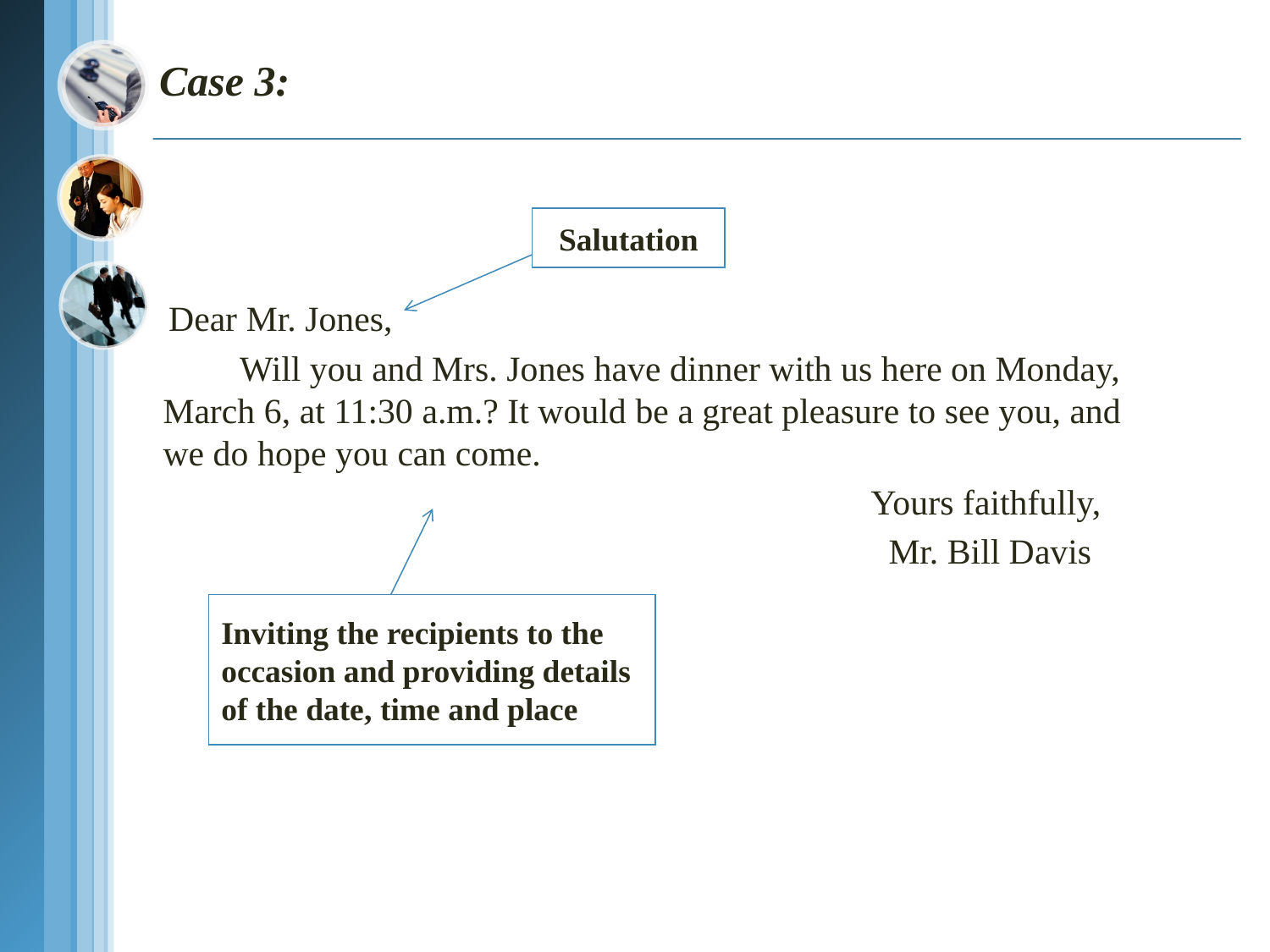

Case 3:
Salutation
      Dear Mr. Jones,
              Will you and Mrs. Jones have dinner with us here on Monday, March 6, at 11:30 a.m.? It would be a great pleasure to see you, and we do hope you can come.
                                                                                     Yours faithfully,
                                                                                       Mr. Bill Davis
Inviting the recipients to the occasion and providing details of the date, time and place